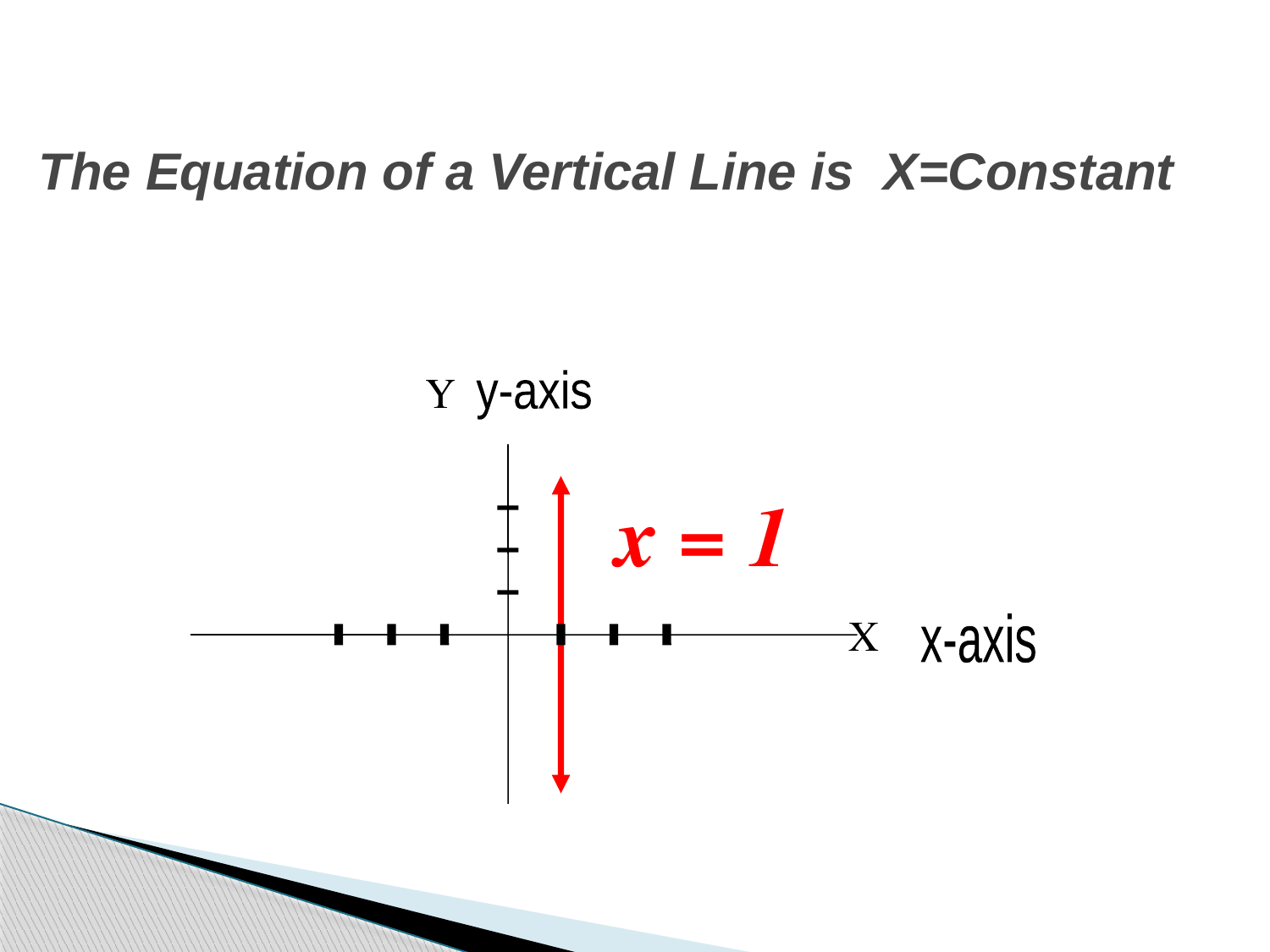

# The Equation of a Vertical Line is  X=Constant
Y
y-axis

x = 1

X
x-axis